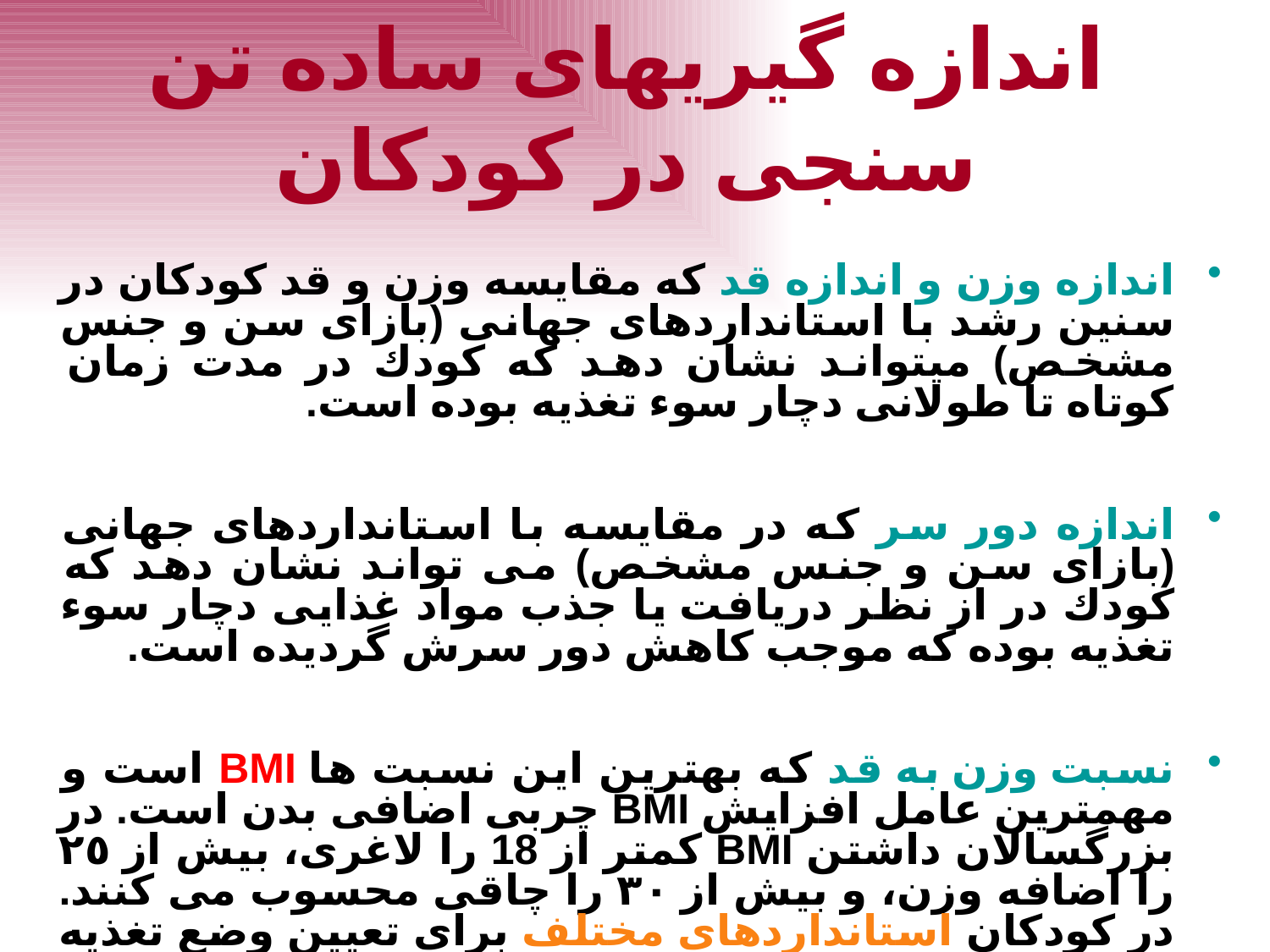

اندازه گیریهای ساده تن سنجی در کودکان
اندازه وزن و اندازه قد كه مقایسه وزن و قد كودكان در سنین رشد با استانداردهای جهانی (بازای سن و جنس مشخص) میتواند نشان دهد كه كودك در مدت زمان کوتاه تا طولانی دچار سوء تغذیه بوده است.

اندازه دور سر كه در مقایسه با استانداردهای جهانی (بازای سن و جنس مشخص) می تواند نشان دهد كه كودك در از نظر دریافت یا جذب مواد غذایی دچار سوء تغذیه بوده كه موجب كاهش دور سرش گردیده است.

نسبت وزن به قد كه بهترین این نسبت ها BMI است و مهمترین عامل افزایش BMI چربی اضافی بدن است. در بزرگسالان داشتن BMI كمتر از 18 را لاغری، بیش از ٢٥ را اضافه وزن‏، و بیش از ٣٠ را چاقی محسوب می كنند. در كودكان استانداردهای مختلف برای تعیین وضع تغذیه بر اساس BMI وجود دارد.